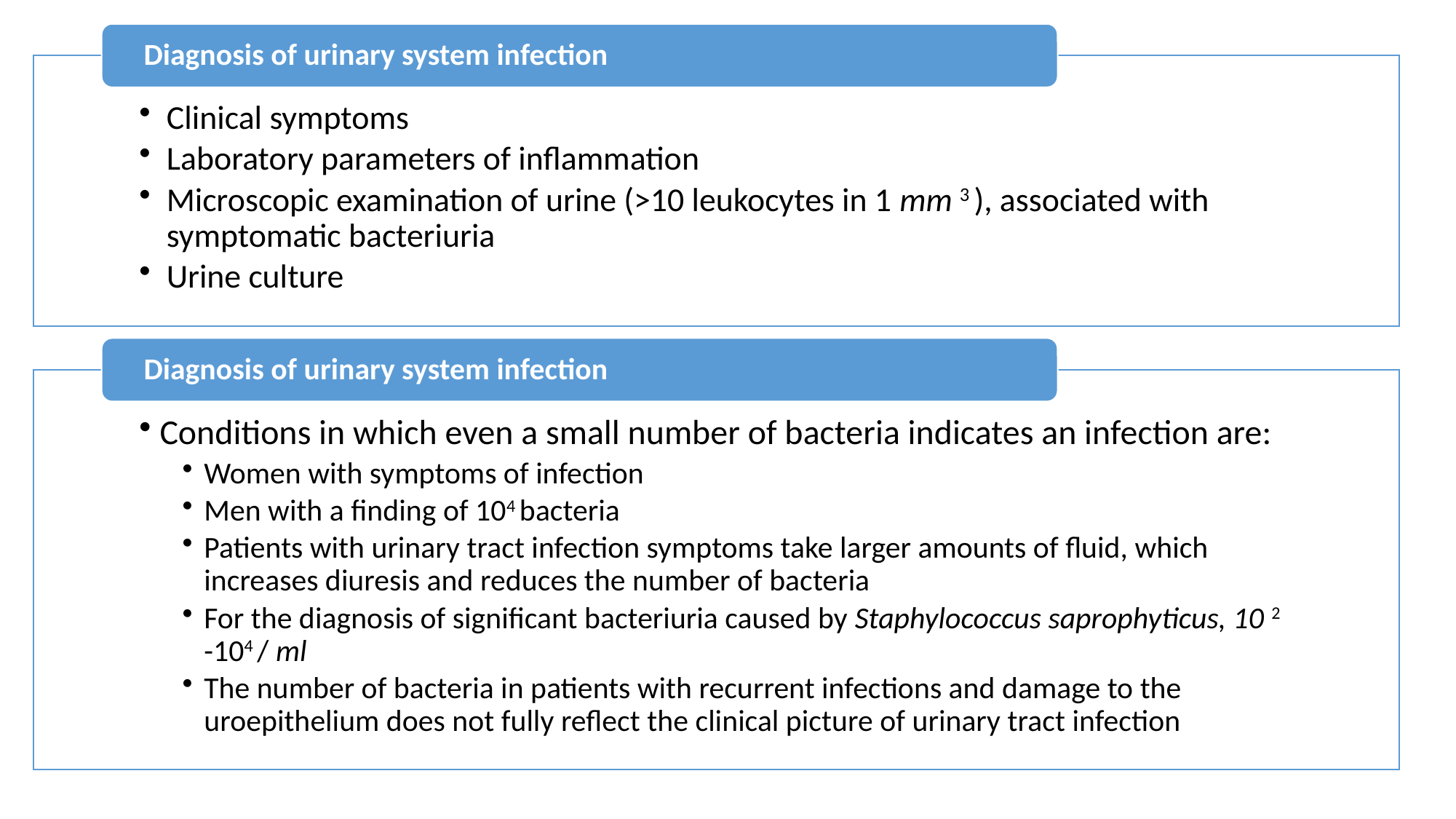

Clinical symptoms
Laboratory parameters of inflammation
Microscopic examination of urine (>10 leukocytes in 1 mm 3 ), associated with symptomatic bacteriuria
Urine culture
Diagnosis of urinary system infection
Conditions in which even a small number of bacteria indicates an infection are:
Women with symptoms of infection
Men with a finding of 104 bacteria
Patients with urinary tract infection symptoms take larger amounts of fluid, which increases diuresis and reduces the number of bacteria
For the diagnosis of significant bacteriuria caused by Staphylococcus saprophyticus, 10 2 -104 / ml
The number of bacteria in patients with recurrent infections and damage to the uroepithelium does not fully reflect the clinical picture of urinary tract infection
Diagnosis of urinary system infection